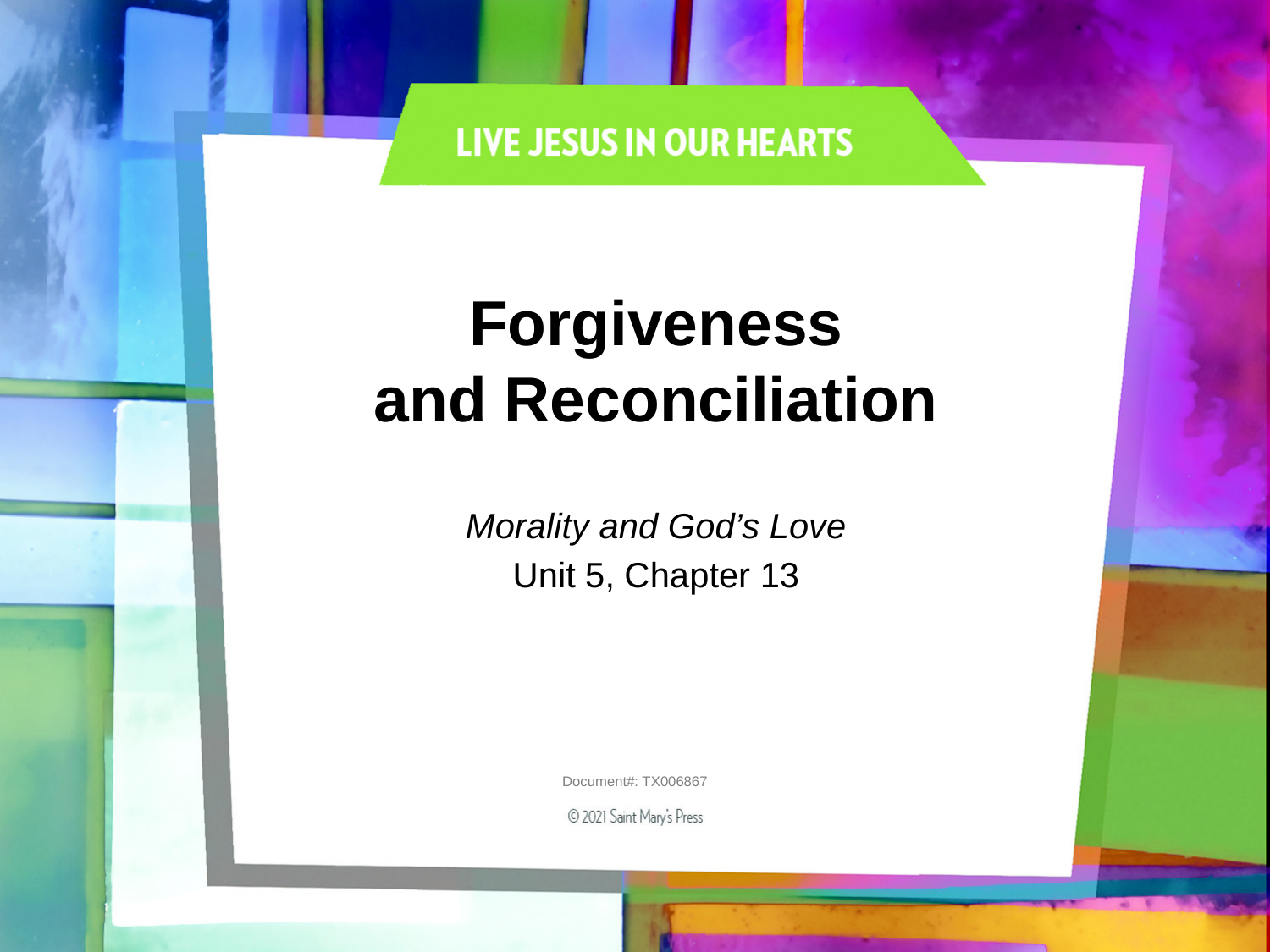

# Forgiveness and Reconciliation
Morality and God’s Love
Unit 5, Chapter 13
Document#: TX006867